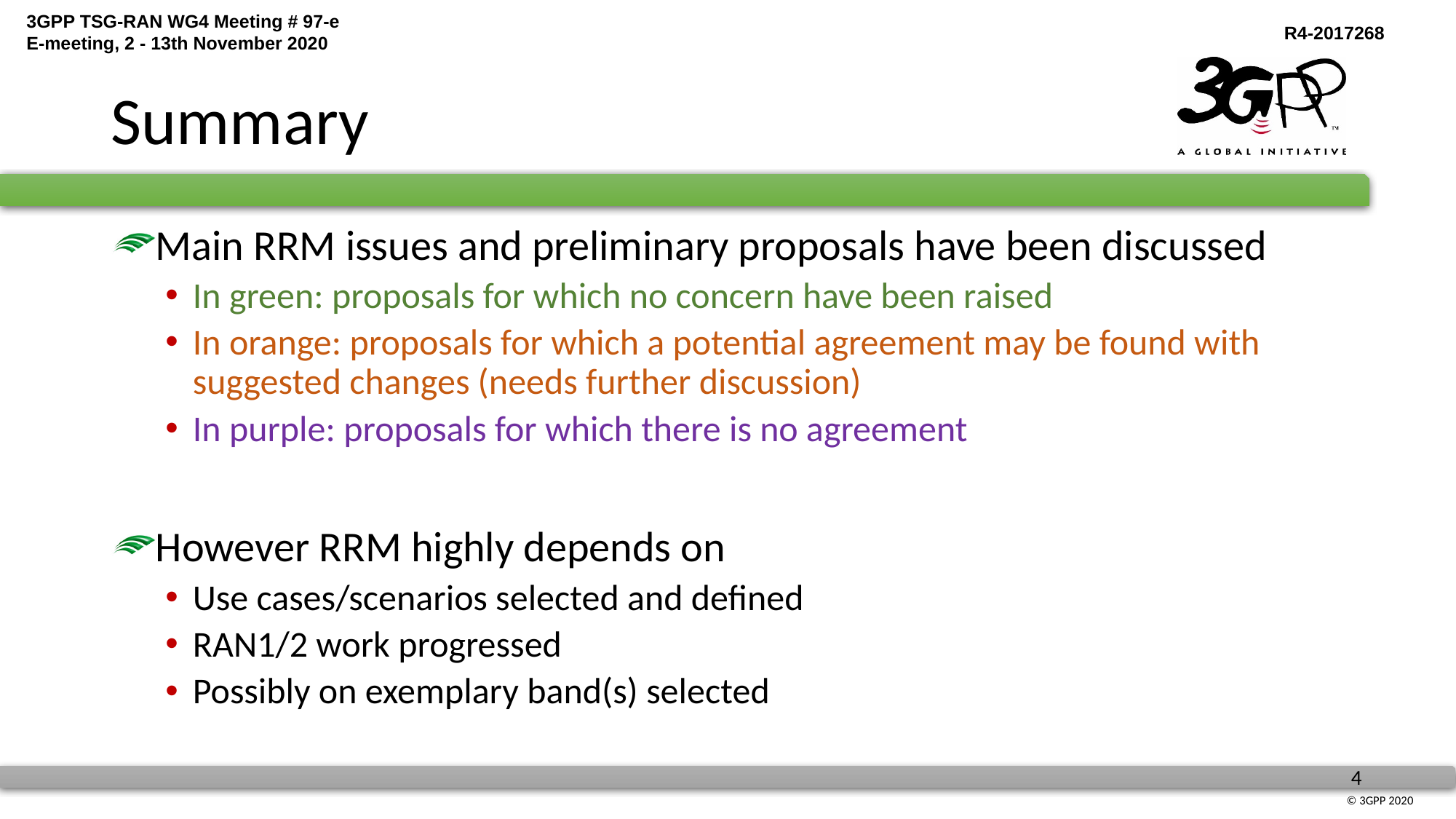

# Summary
Main RRM issues and preliminary proposals have been discussed
In green: proposals for which no concern have been raised
In orange: proposals for which a potential agreement may be found with suggested changes (needs further discussion)
In purple: proposals for which there is no agreement

However RRM highly depends on
Use cases/scenarios selected and defined
RAN1/2 work progressed
Possibly on exemplary band(s) selected